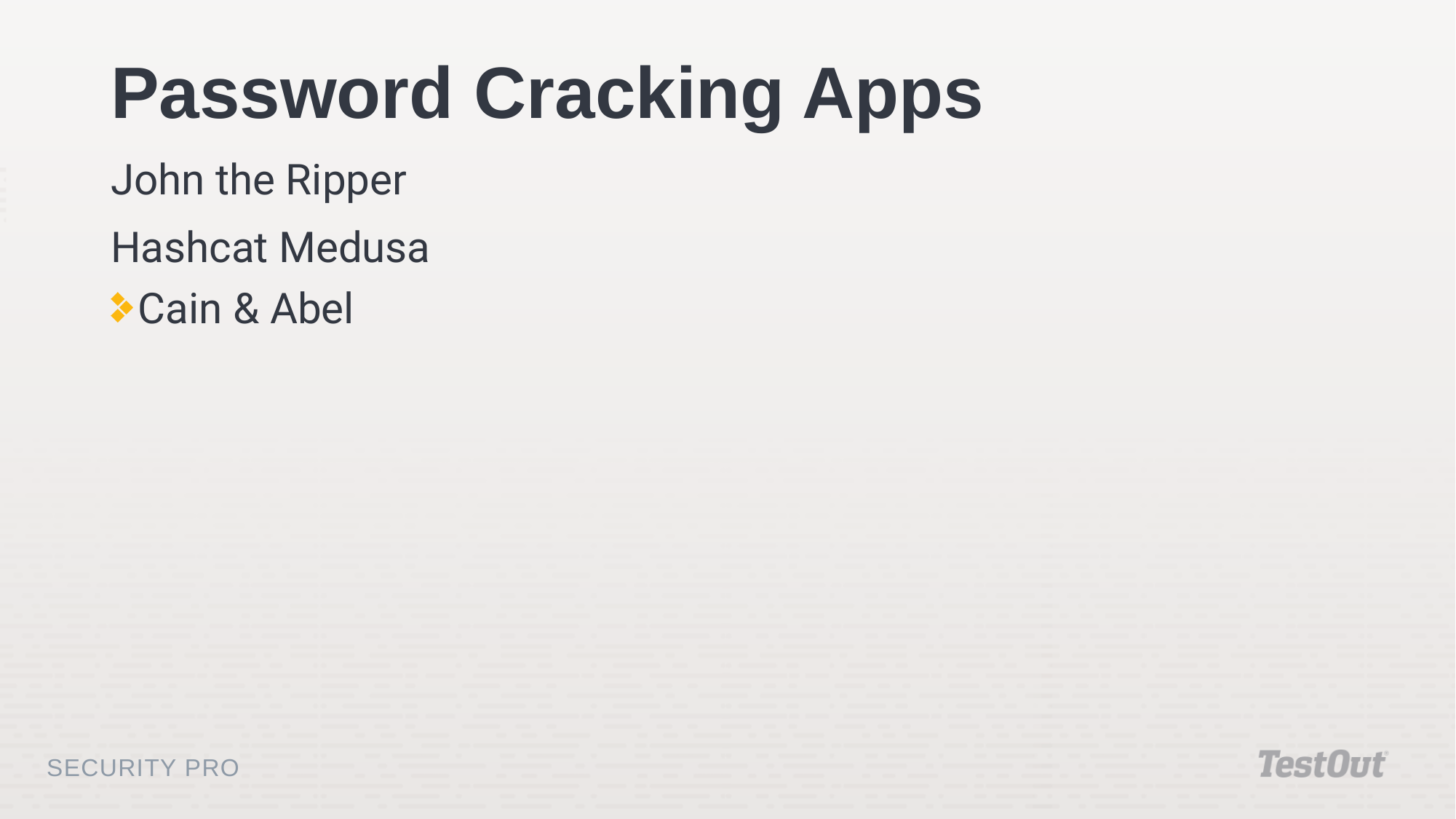

# Password Cracking Apps
John the Ripper
Hashcat Medusa
Cain & Abel
Security Pro